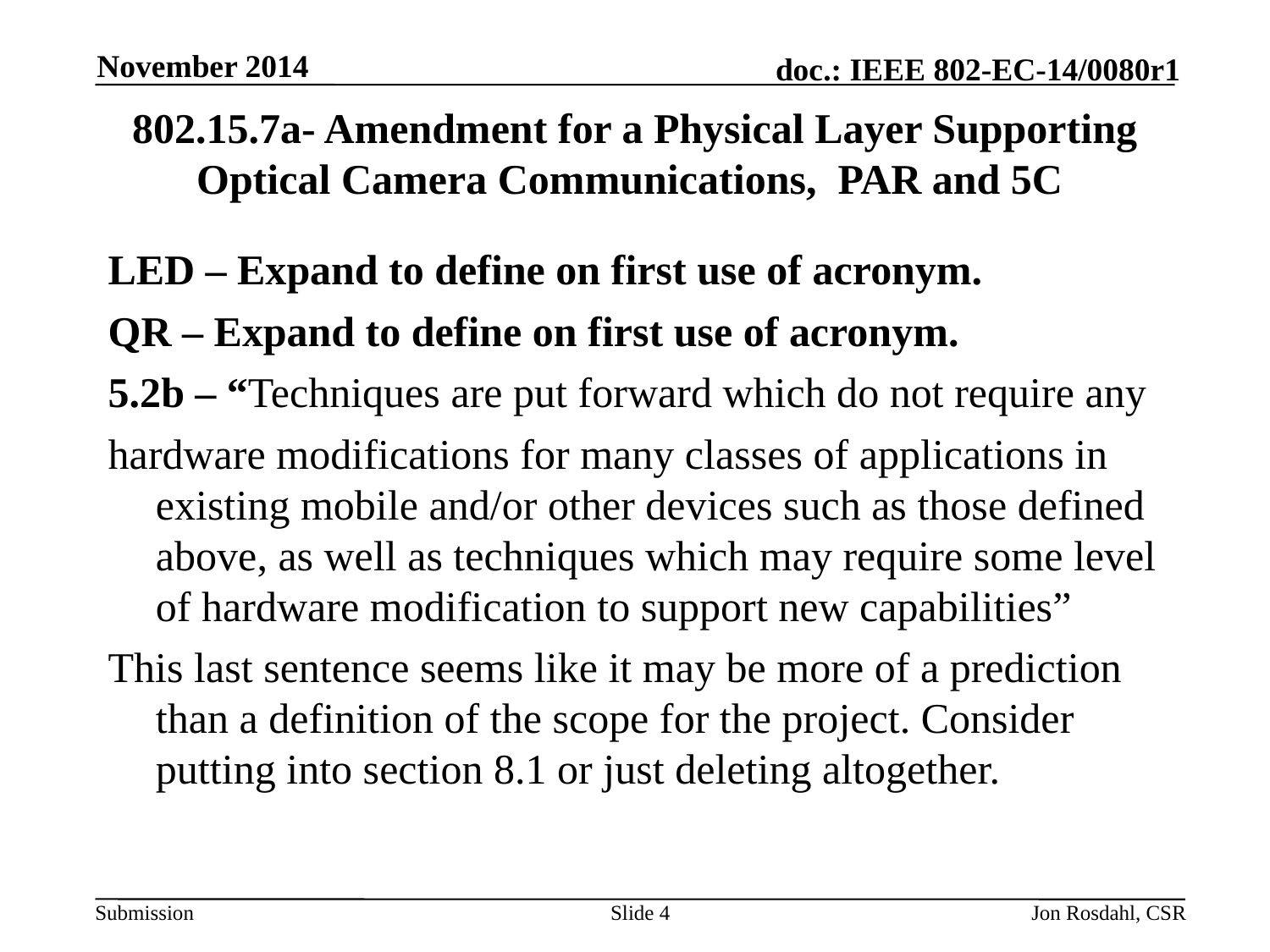

November 2014
# 802.15.7a- Amendment for a Physical Layer Supporting Optical Camera Communications,  PAR and 5C

LED – Expand to define on first use of acronym.
QR – Expand to define on first use of acronym.
5.2b – “Techniques are put forward which do not require any
hardware modifications for many classes of applications in existing mobile and/or other devices such as those defined above, as well as techniques which may require some level of hardware modification to support new capabilities”
This last sentence seems like it may be more of a prediction than a definition of the scope for the project. Consider putting into section 8.1 or just deleting altogether.
Slide 4
Jon Rosdahl, CSR